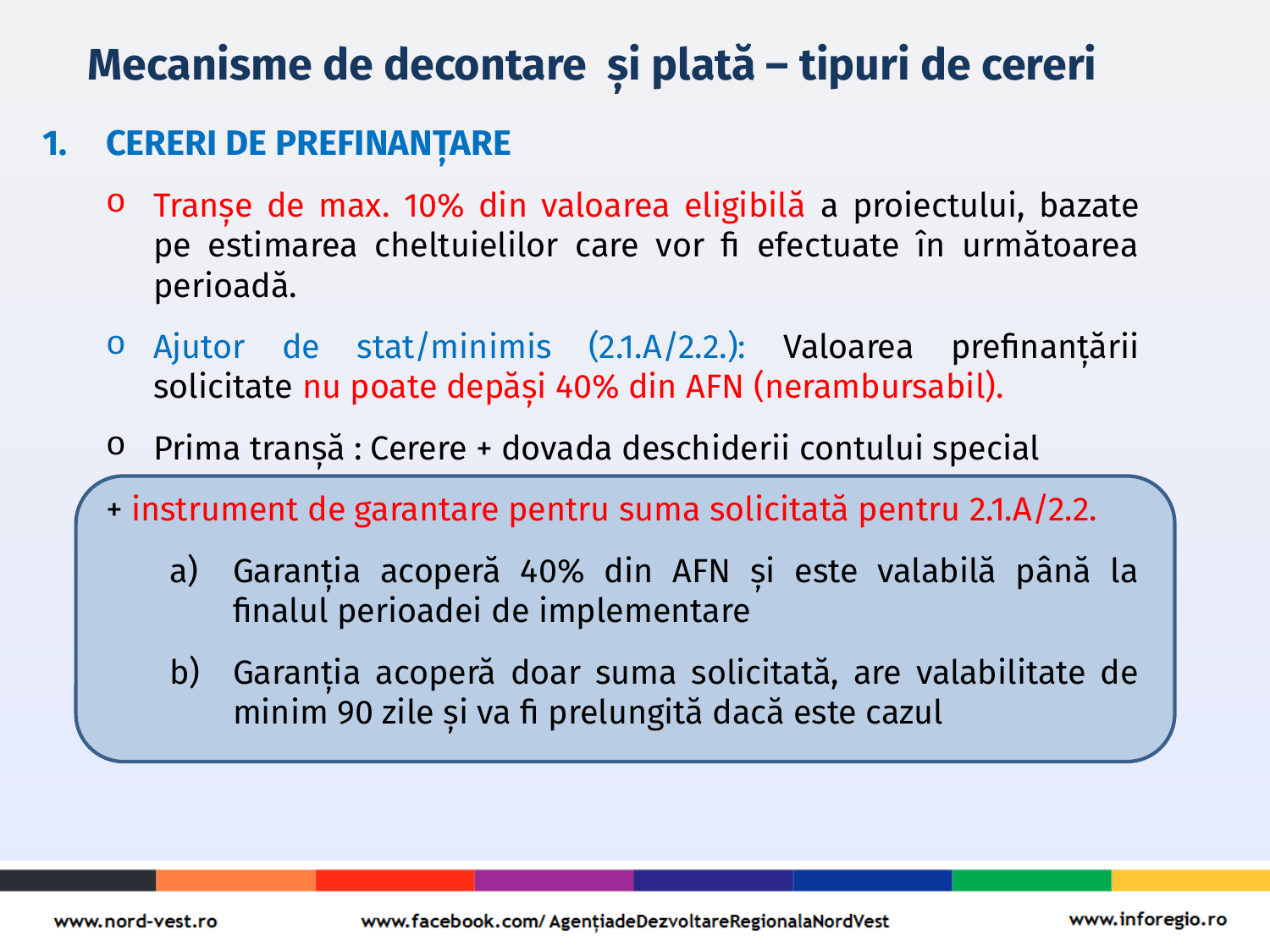

# Mecanisme de decontare  și plată – tipuri de cereri
CERERI DE PREFINANȚARE
Tranșe de max. 10% din valoarea eligibilă a proiectului, bazate pe estimarea cheltuielilor care vor fi efectuate în următoarea perioadă.
Ajutor de stat/minimis (2.1.A/2.2.): Valoarea prefinanțării solicitate nu poate depăși 40% din AFN (nerambursabil).
Prima tranșă : Cerere + dovada deschiderii contului special
+ instrument de garantare pentru suma solicitată pentru 2.1.A/2.2.
Garanția acoperă 40% din AFN și este valabilă până la finalul perioadei de implementare
Garanția acoperă doar suma solicitată, are valabilitate de minim 90 zile și va fi prelungită dacă este cazul